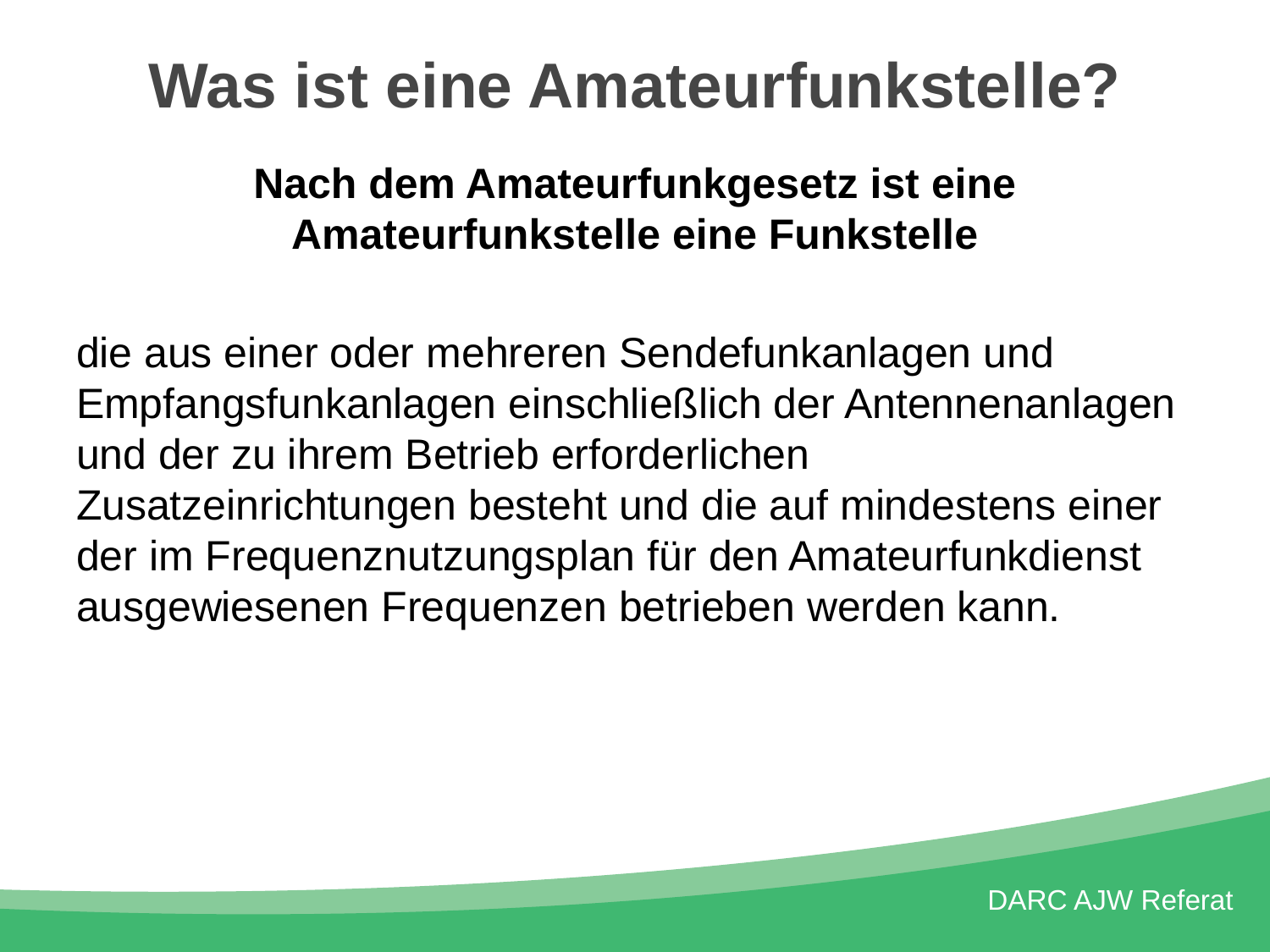

# Was ist eine Amateurfunkstelle?
Nach dem Amateurfunkgesetz ist eine Amateurfunkstelle eine Funkstelle

die aus einer oder mehreren Sendefunkanlagen und Empfangsfunkanlagen einschließlich der Antennenanlagen und der zu ihrem Betrieb erforderlichen Zusatzeinrichtungen besteht und die auf mindestens einer der im Frequenznutzungsplan für den Amateurfunkdienst ausgewiesenen Frequenzen betrieben werden kann.